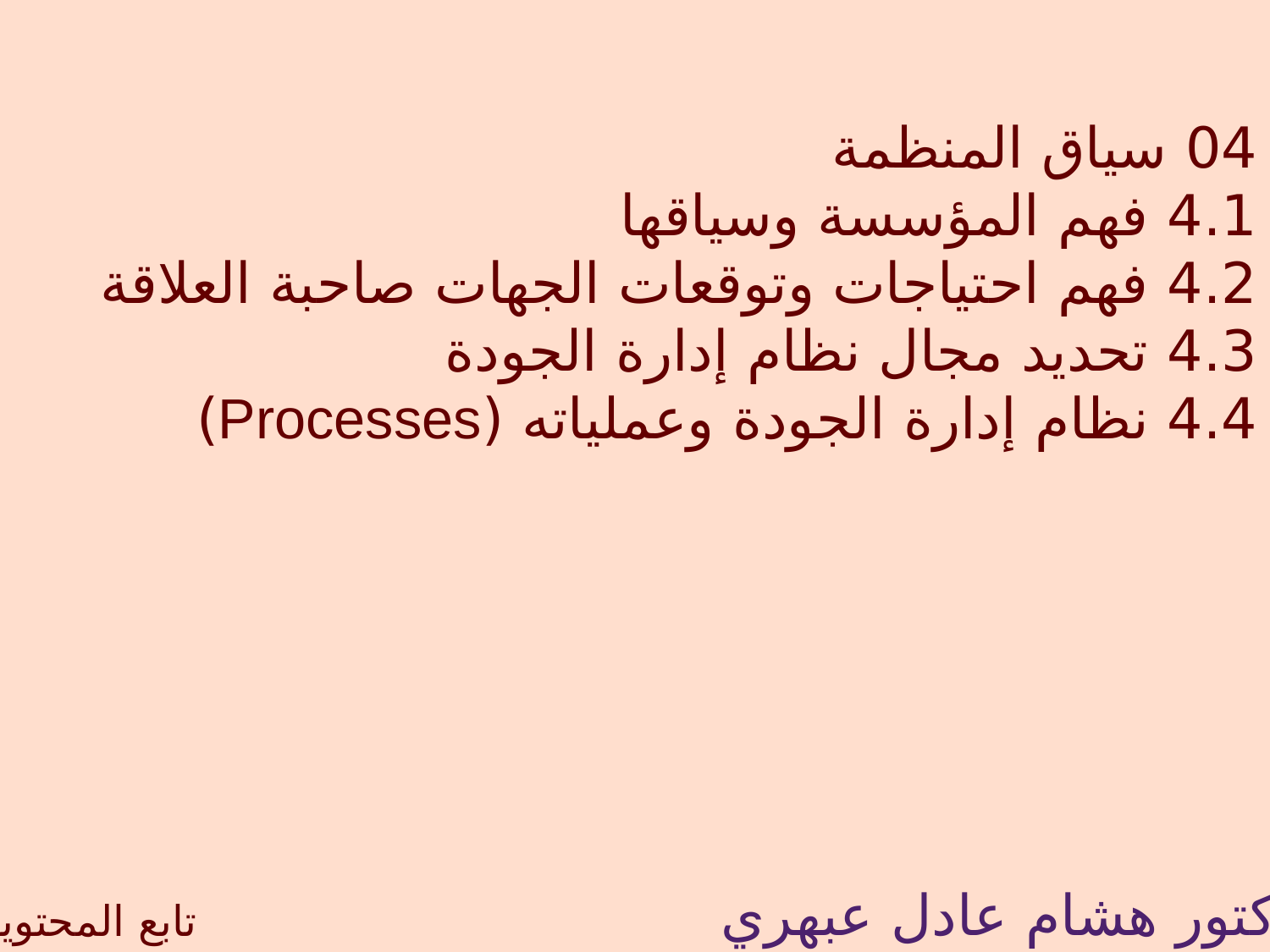

04 سياق المنظمة
	4.1 فهم المؤسسة وسياقها
	4.2 فهم احتياجات وتوقعات الجهات صاحبة العلاقة
	4.3 تحديد مجال نظام إدارة الجودة
	4.4 نظام إدارة الجودة وعملياته (Processes)

الدكتور هشام عادل عبهري
 تابع المحتويات